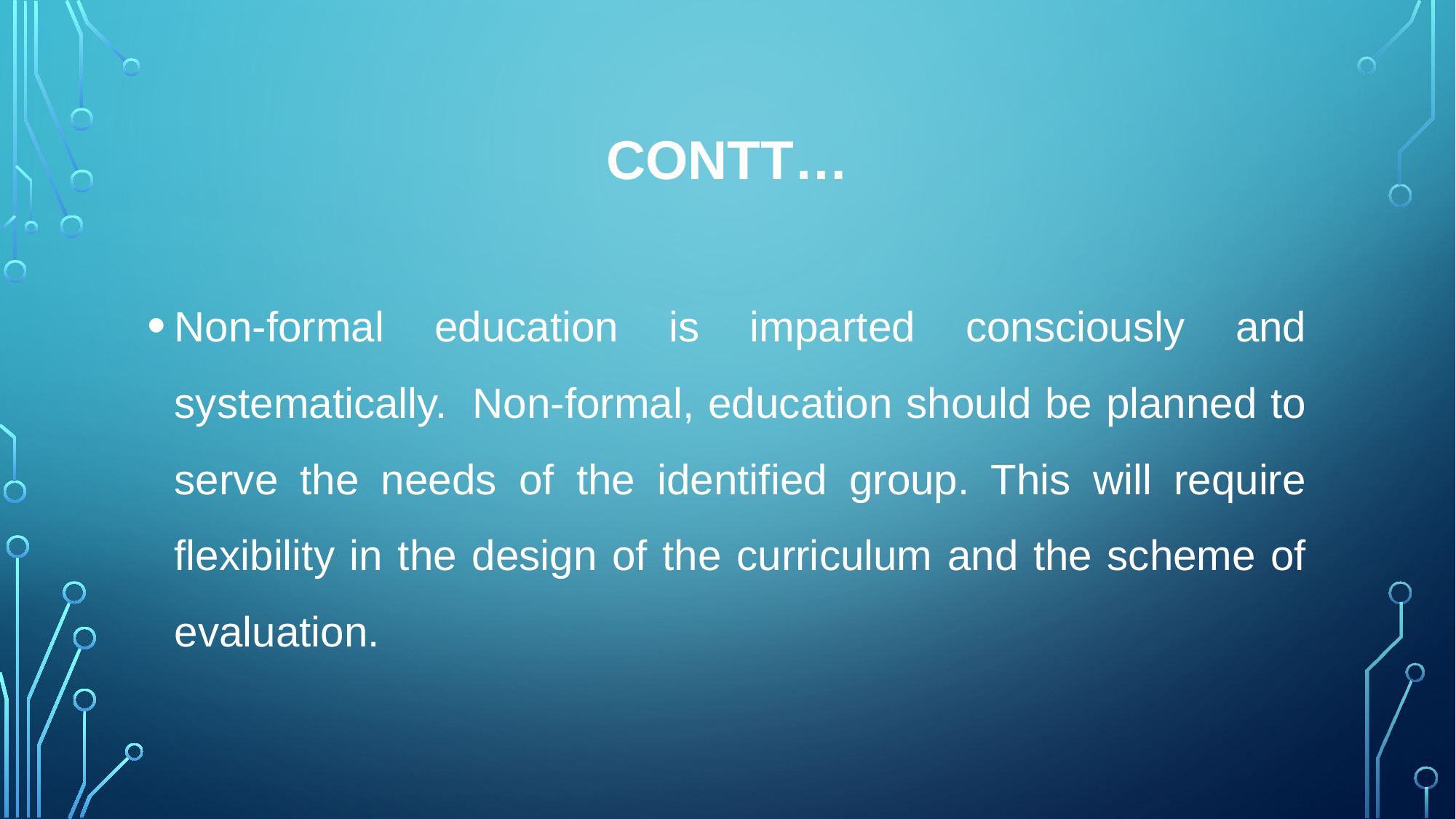

# Contt…
Non-formal education is imparted consciously and systematically.  Non-formal, education should be planned to serve the needs of the identified group. This will require flexibility in the design of the curriculum and the scheme of evaluation.